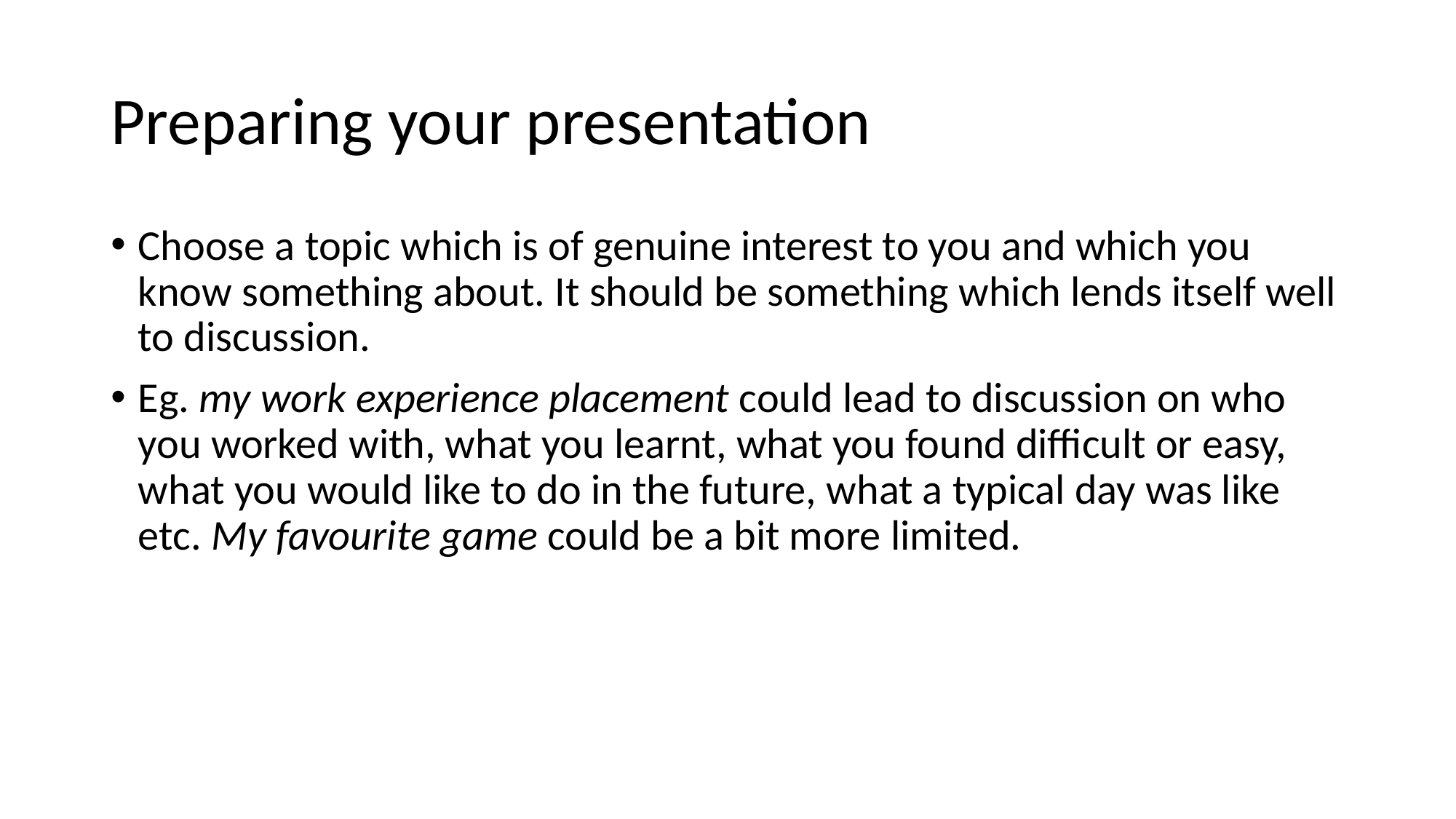

# Preparing your presentation
Choose a topic which is of genuine interest to you and which you know something about. It should be something which lends itself well to discussion.
Eg. my work experience placement could lead to discussion on who you worked with, what you learnt, what you found difficult or easy, what you would like to do in the future, what a typical day was like etc. My favourite game could be a bit more limited.